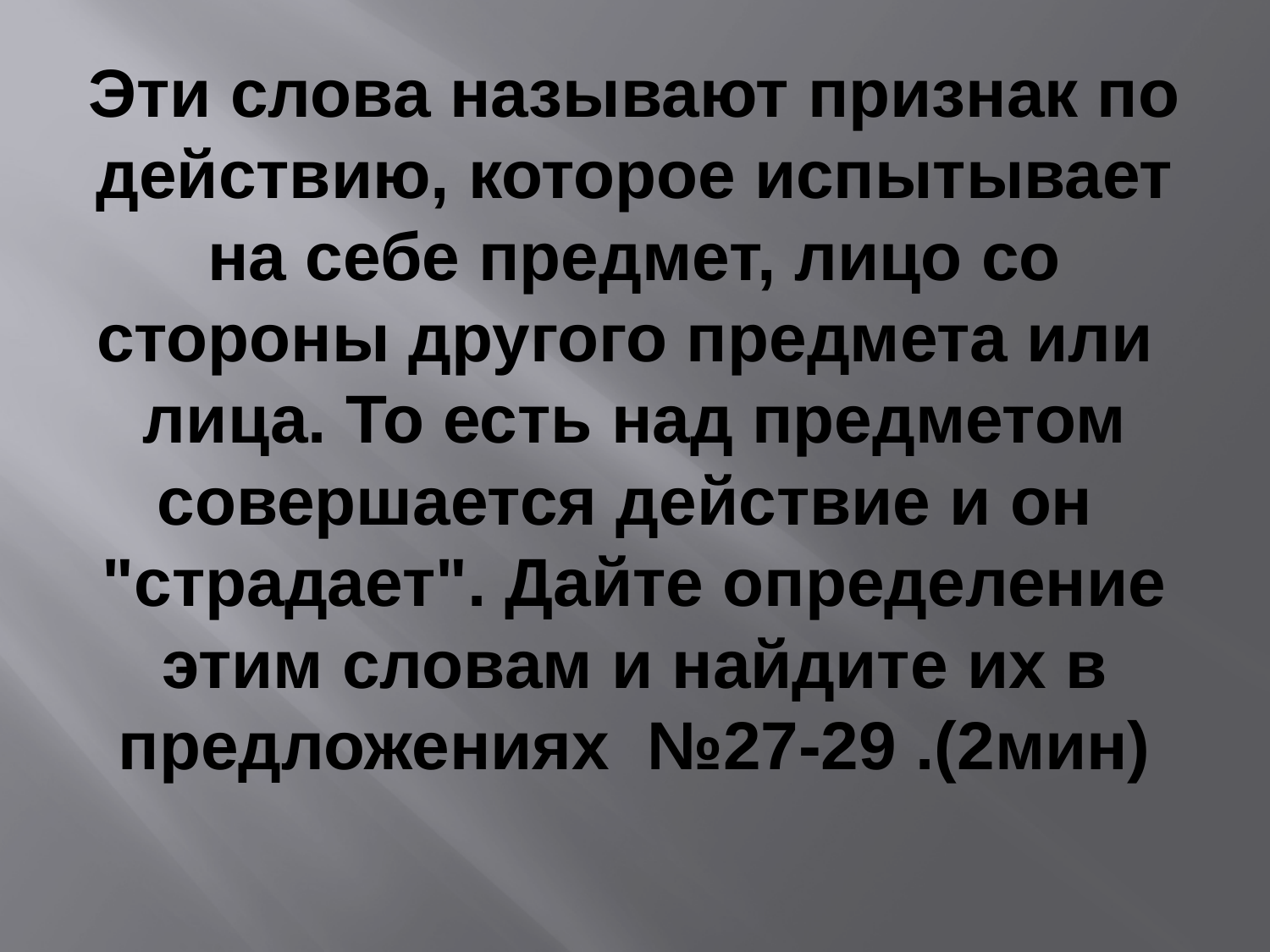

# Эти слова называют признак по действию, которое испытывает на себе предмет, лицо со стороны другого предмета или  лица. То есть над предметом совершается действие и он  "страдает". Дайте определение этим словам и найдите их в предложениях  №27-29 .(2мин)